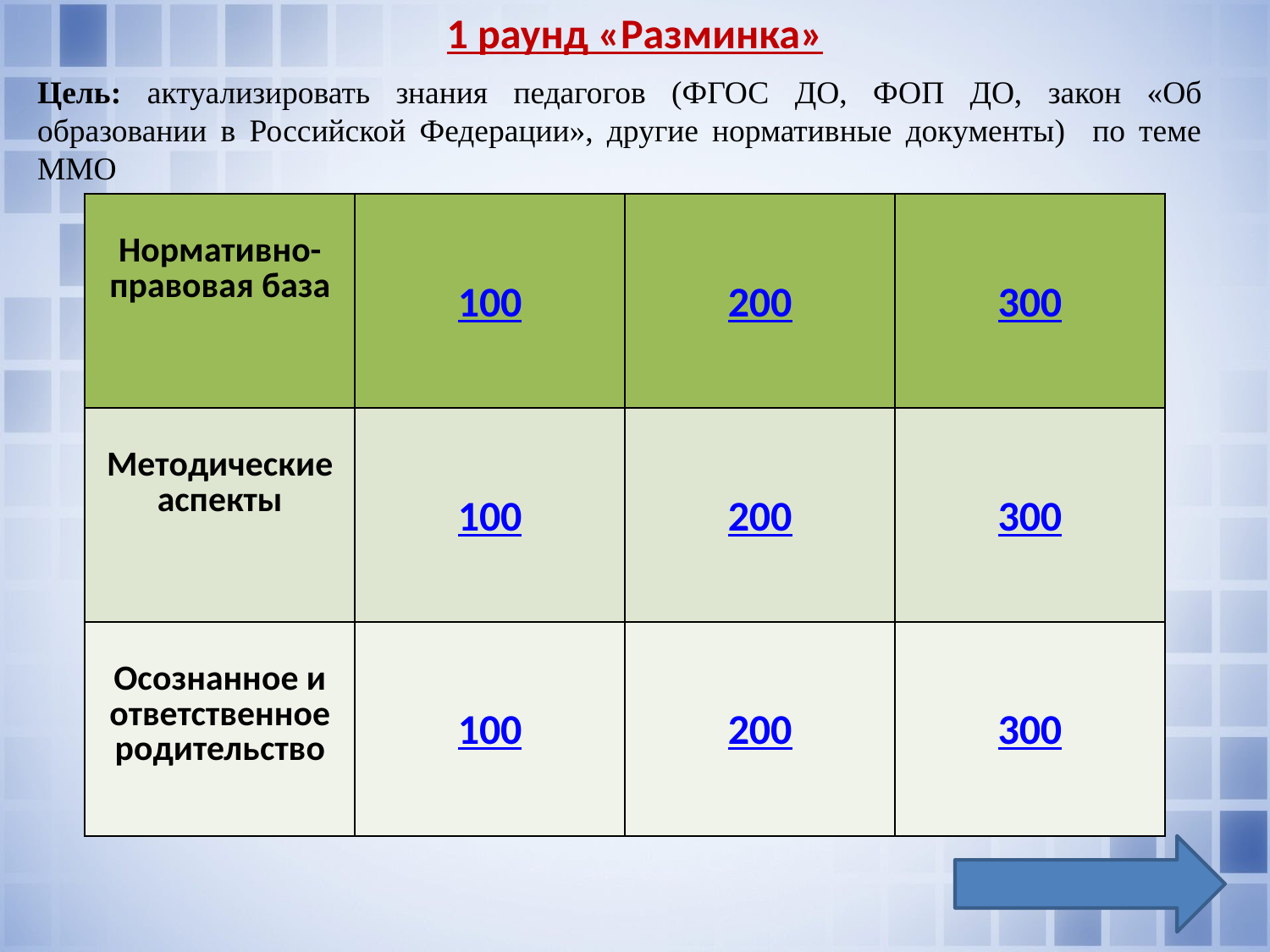

1 раунд «Разминка»
Цель: актуализировать знания педагогов (ФГОС ДО, ФОП ДО, закон «Об образовании в Российской Федерации», другие нормативные документы)  по теме ММО
| Нормативно-правовая база | 100 | 200 | 300 |
| --- | --- | --- | --- |
| Методические аспекты | 100 | 200 | 300 |
| Осознанное и ответственное родительство | 100 | 200 | 300 |